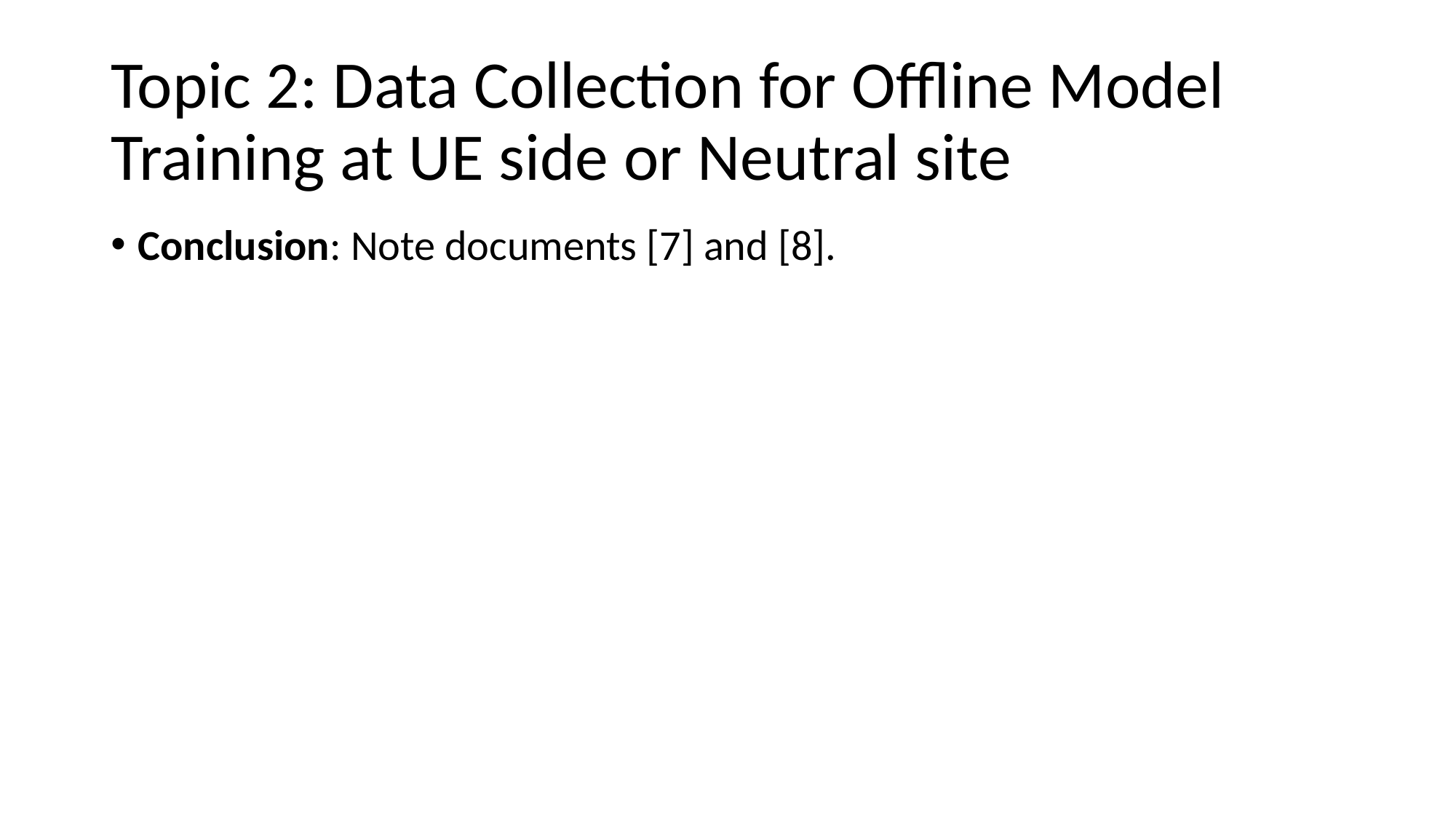

# Topic 2: Data Collection for Offline Model Training at UE side or Neutral site
Conclusion: Note documents [7] and [8].